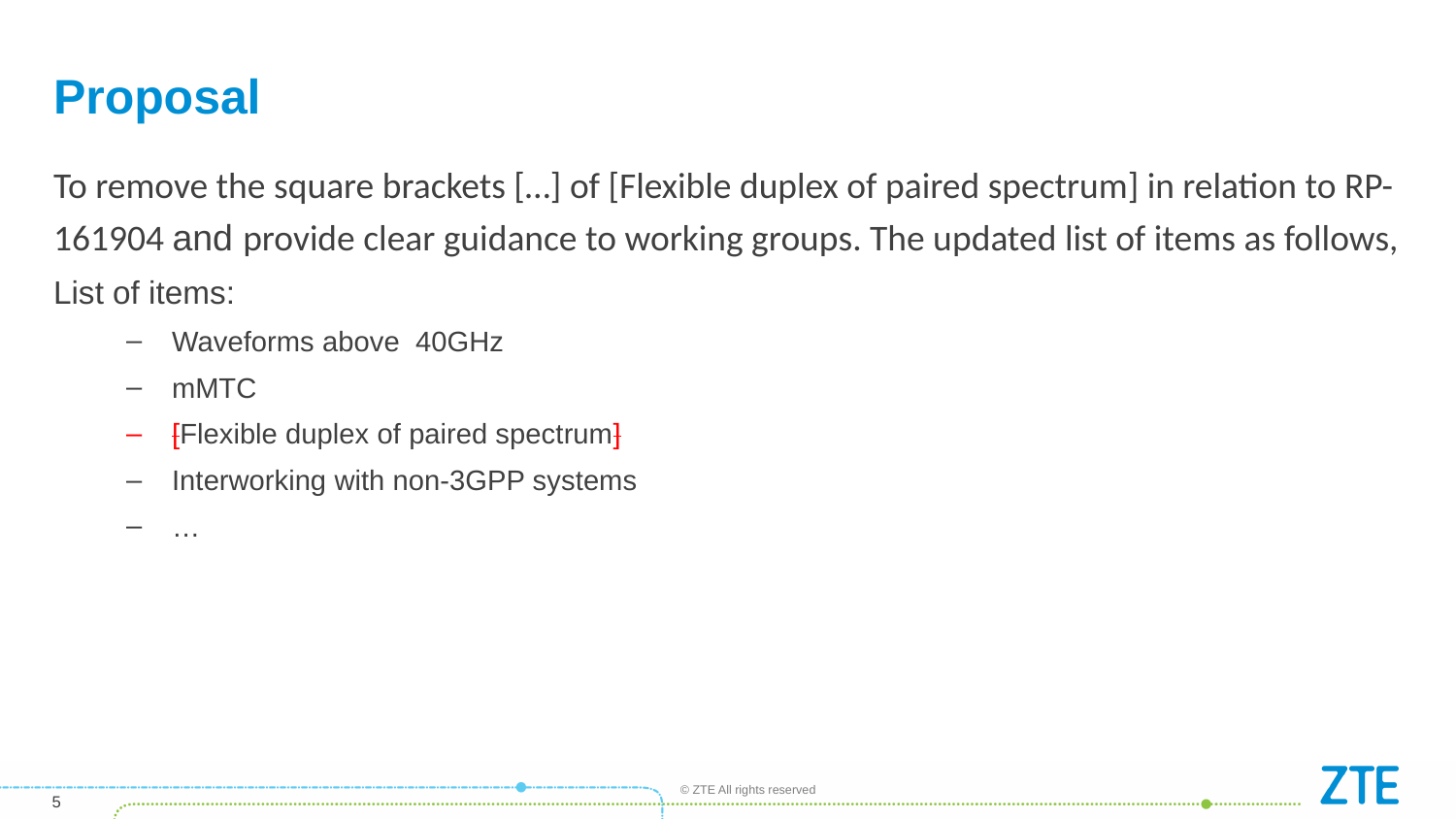

# Proposal
To remove the square brackets […] of [Flexible duplex of paired spectrum] in relation to RP-161904 and provide clear guidance to working groups. The updated list of items as follows,
List of items:
Waveforms above  40GHz
mMTC
[Flexible duplex of paired spectrum]
Interworking with non-3GPP systems
…